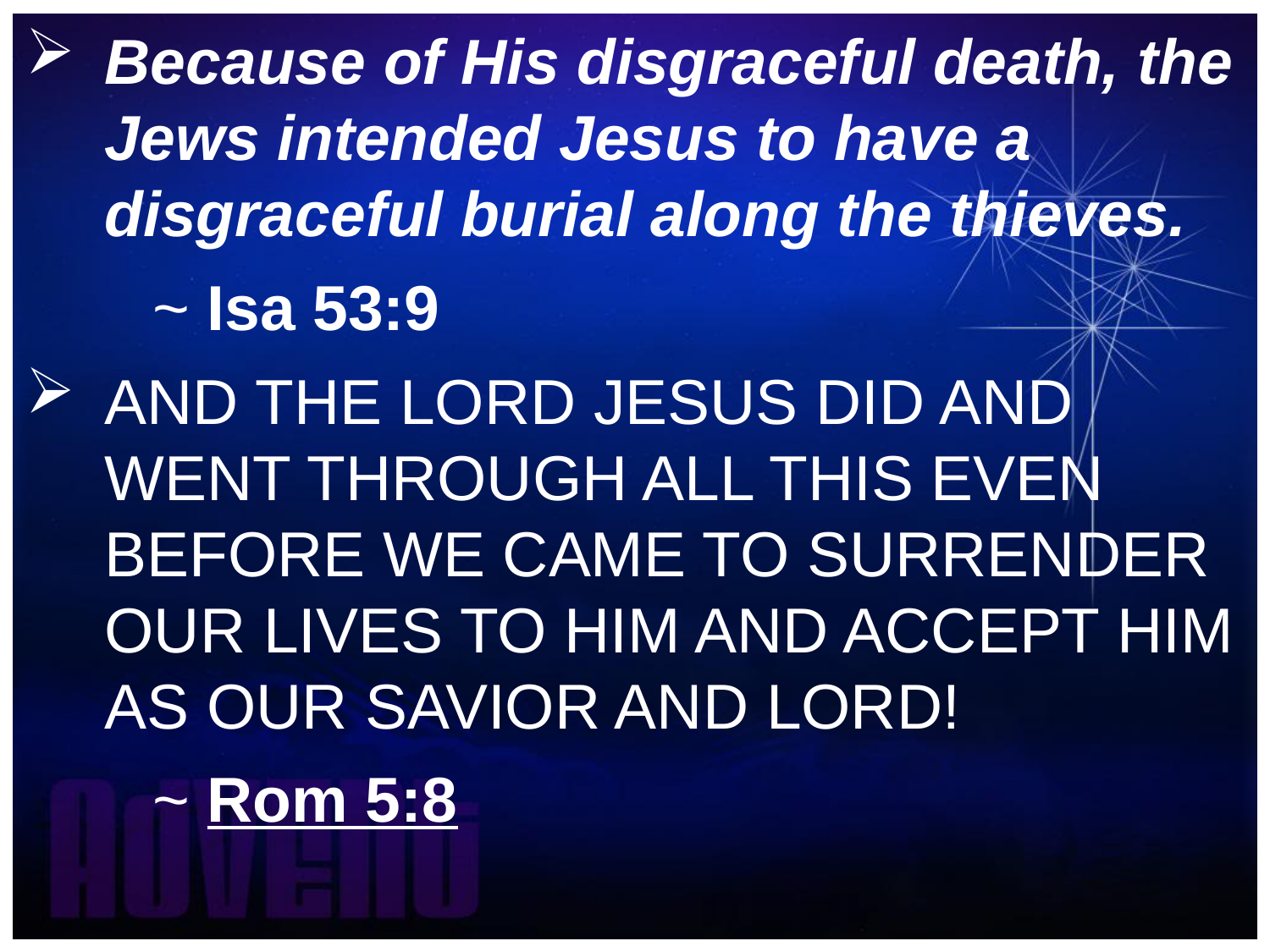

Because of His disgraceful death, the Jews intended Jesus to have a disgraceful burial along the thieves.
	~ Isa 53:9
AND THE LORD JESUS DID AND WENT THROUGH ALL THIS EVEN BEFORE WE CAME TO SURRENDER OUR LIVES TO HIM AND ACCEPT HIM AS OUR SAVIOR AND LORD!
	~ Rom 5:8